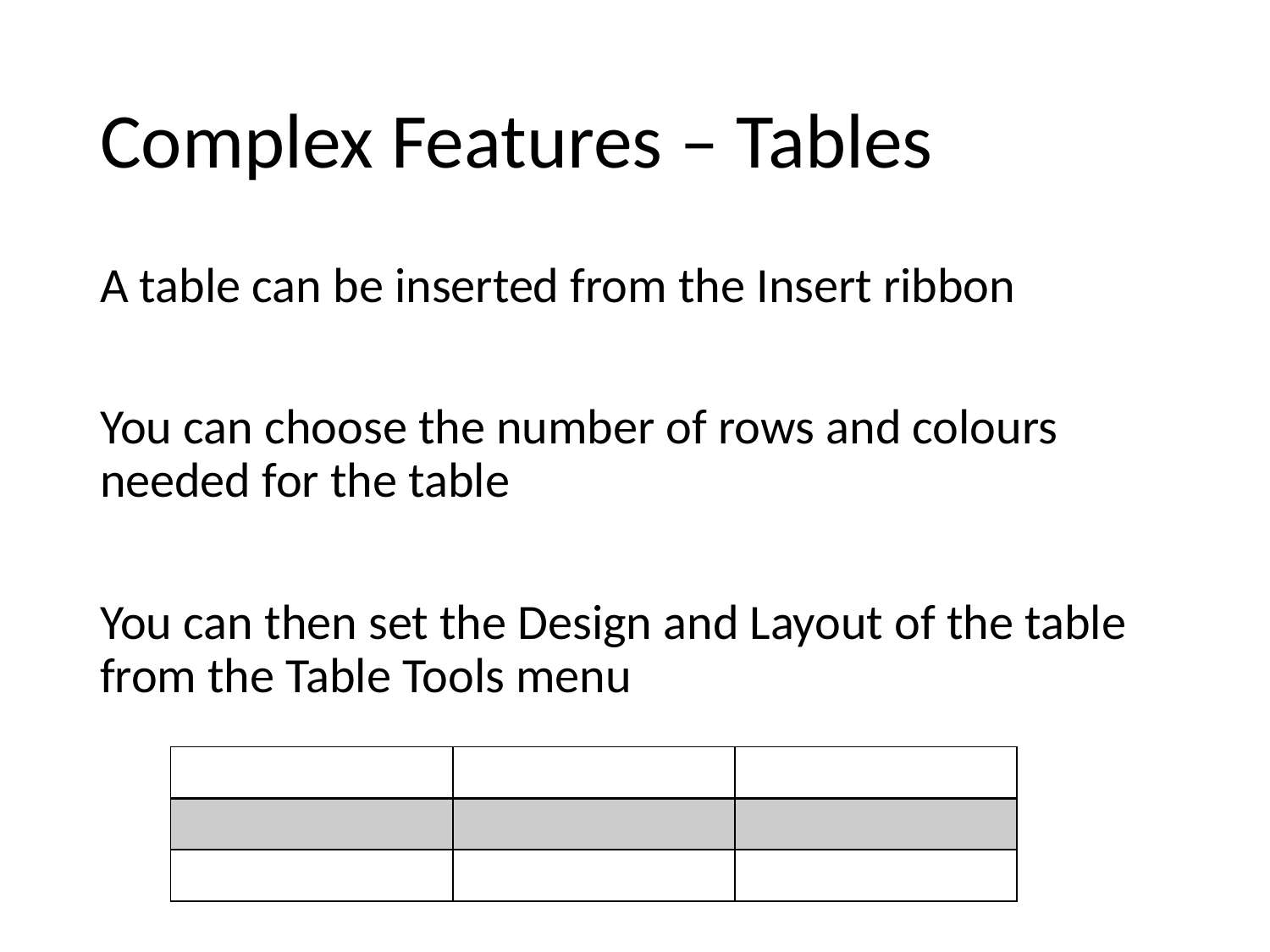

# Complex Features – Tables
A table can be inserted from the Insert ribbon

You can choose the number of rows and colours needed for the table

You can then set the Design and Layout of the table from the Table Tools menu
|  |  |  |
| --- | --- | --- |
|  |  |  |
|  |  |  |